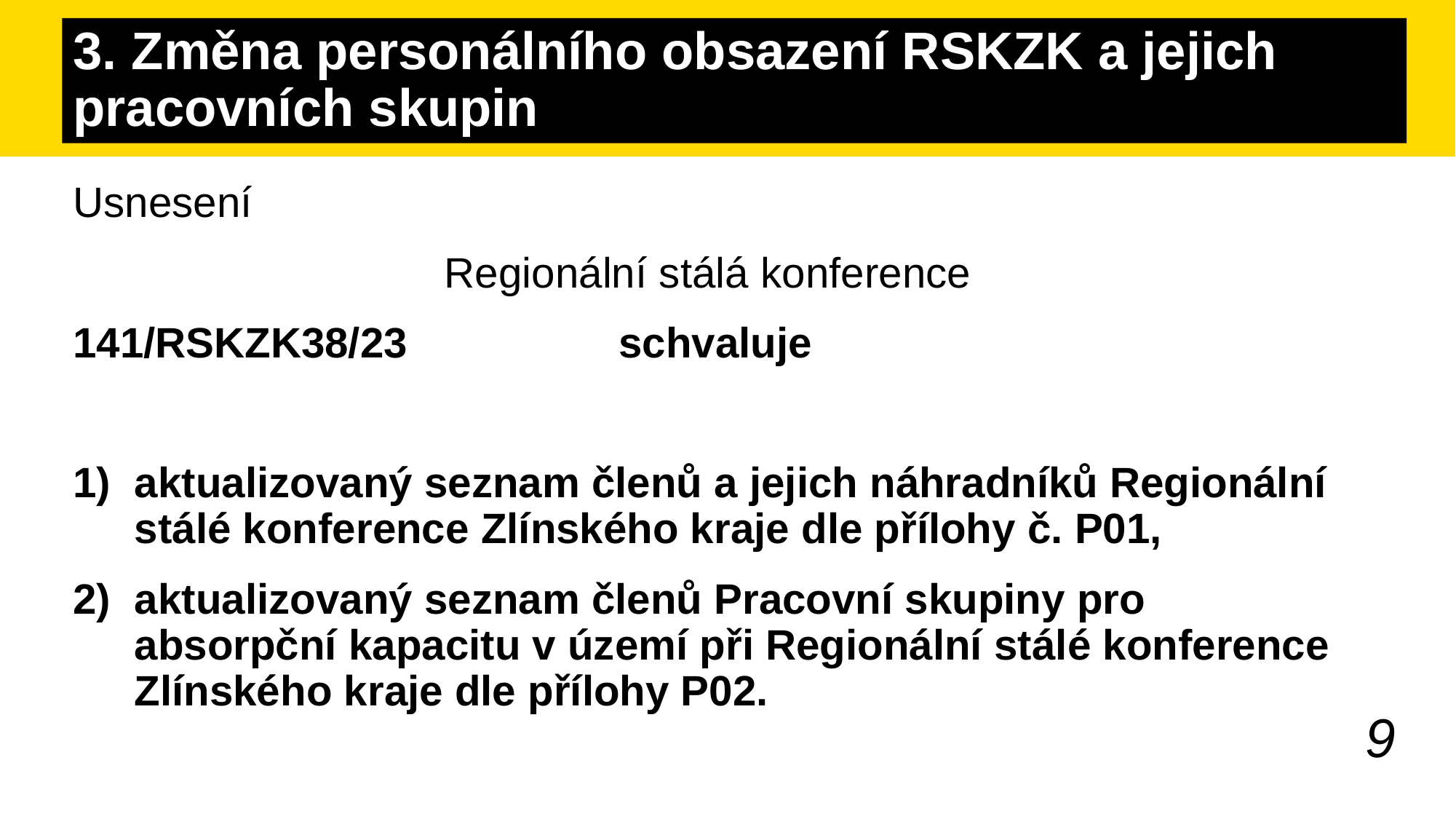

# 3. Změna personálního obsazení RSKZK a jejich pracovních skupin
Usnesení
Regionální stálá konference
141/RSKZK38/23 		schvaluje

aktualizovaný seznam členů a jejich náhradníků Regionální stálé konference Zlínského kraje dle přílohy č. P01,
aktualizovaný seznam členů Pracovní skupiny pro absorpční kapacitu v území při Regionální stálé konference Zlínského kraje dle přílohy P02.
9